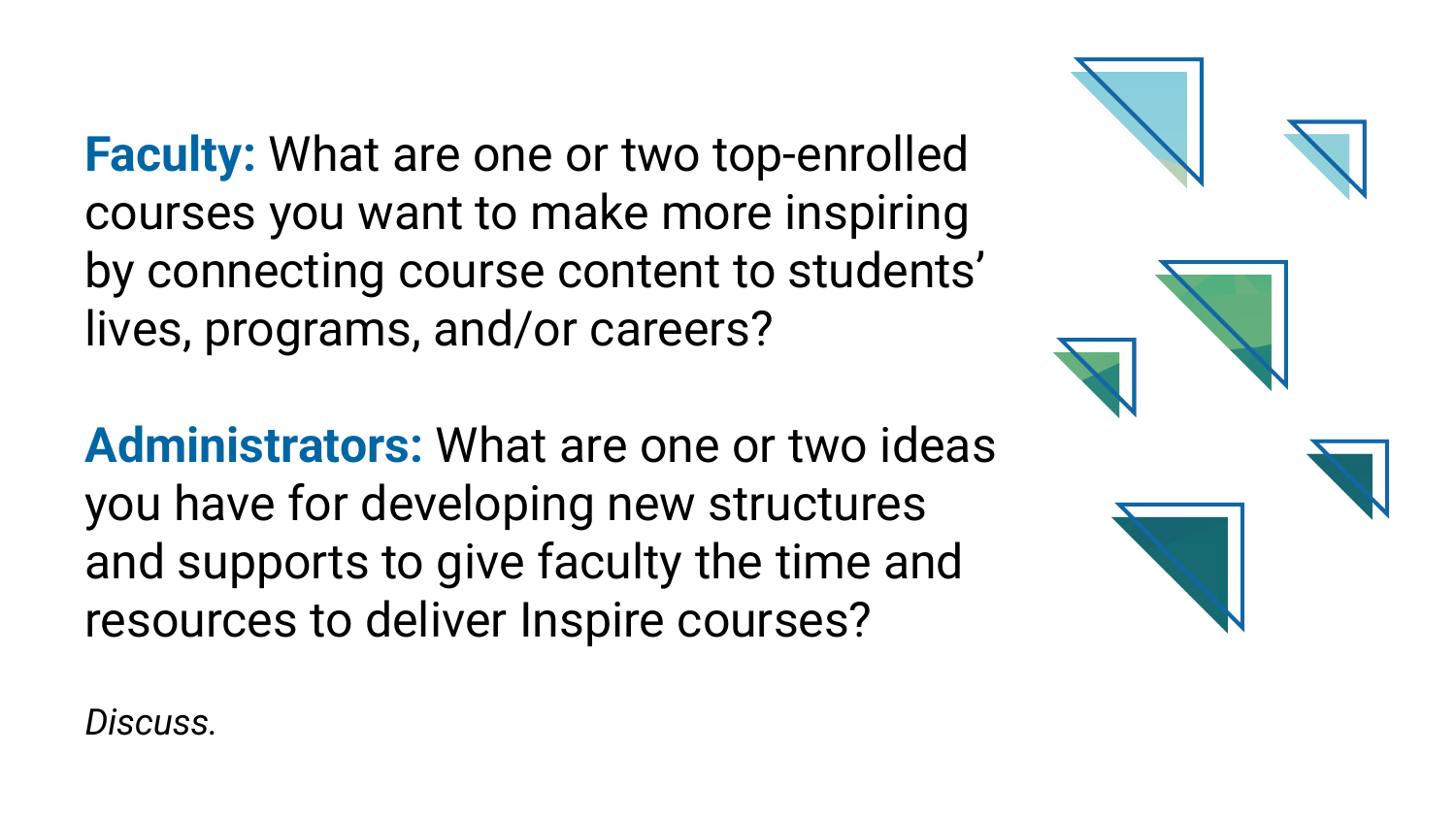

# Faculty: What are one or two top-enrolled courses you want to make more inspiring by connecting course content to students’ lives, programs, and/or careers?

Administrators: What are one or two ideas you have for developing new structures and supports to give faculty the time and resources to deliver Inspire courses?
Discuss.